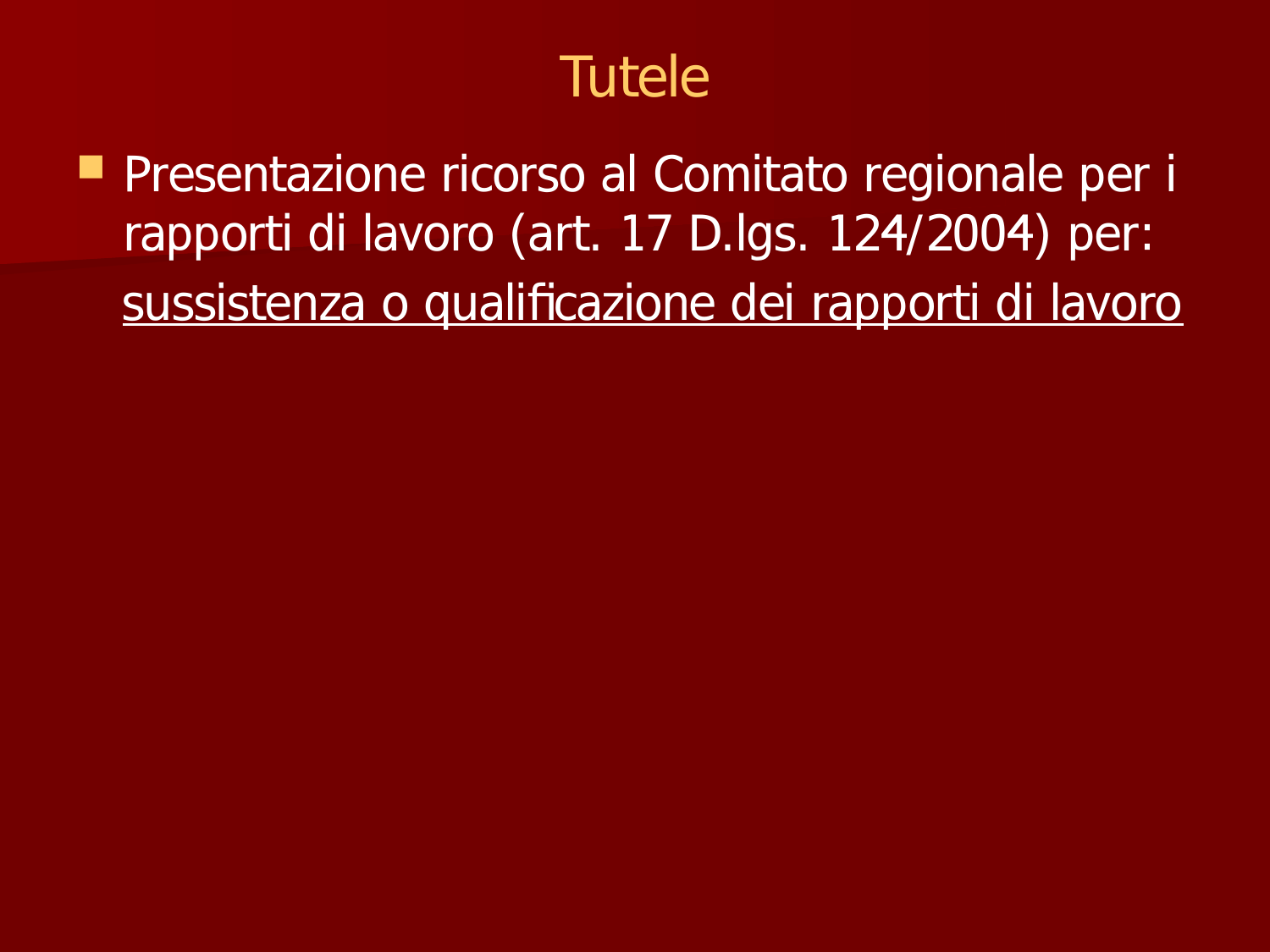

# Tutele
Presentazione ricorso al Comitato regionale per i rapporti di lavoro (art. 17 D.lgs. 124/2004) per:
   sussistenza o qualificazione dei rapporti di lavoro